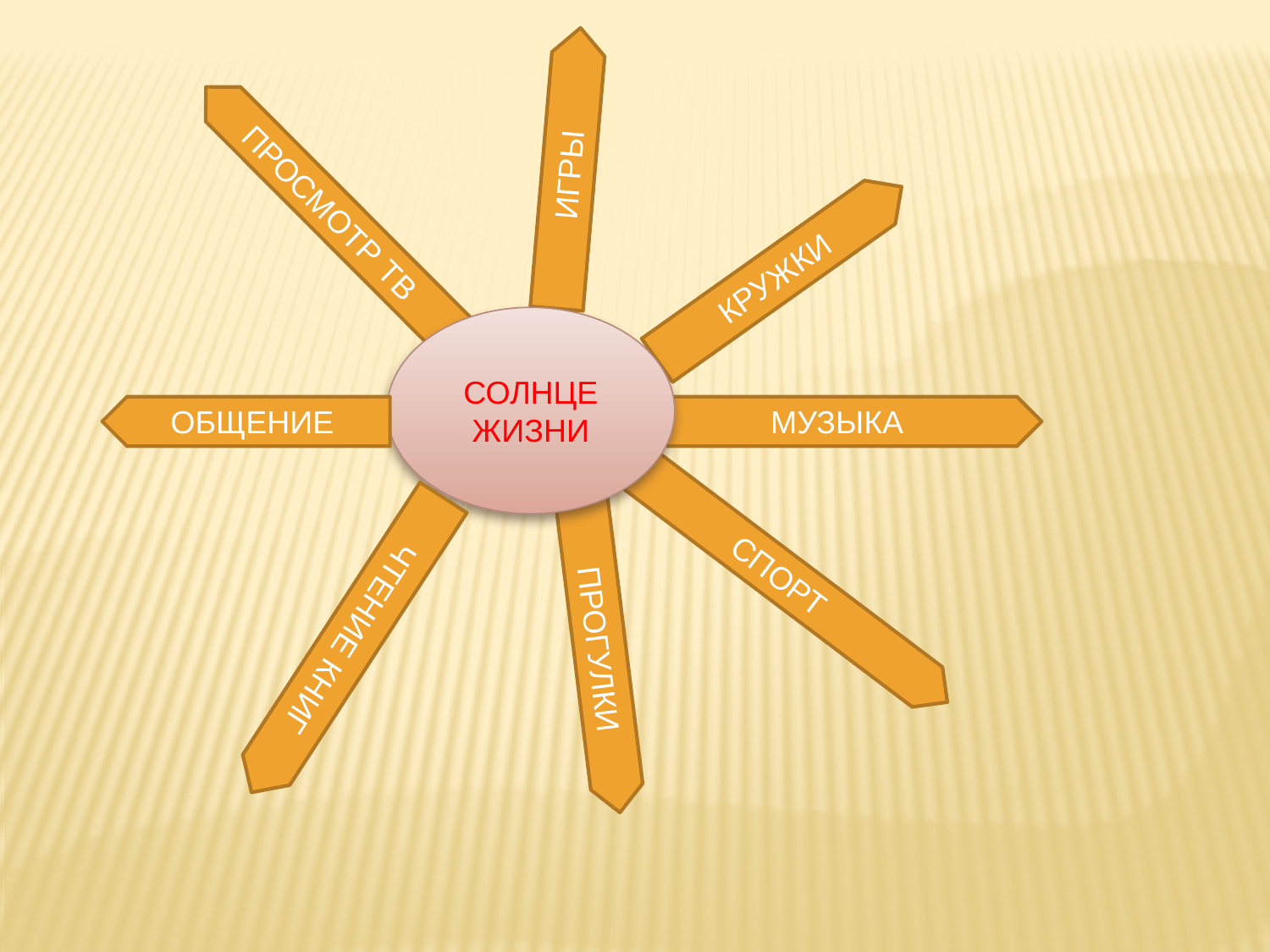

ИГРЫ
ПРОСМОТР ТВ
КРУЖКИ
СОЛНЦЕ
ЖИЗНИ
ОБЩЕНИЕ
МУЗЫКА
СПОРТ
ЧТЕНИЕ КНИГ
ПРОГУЛКИ